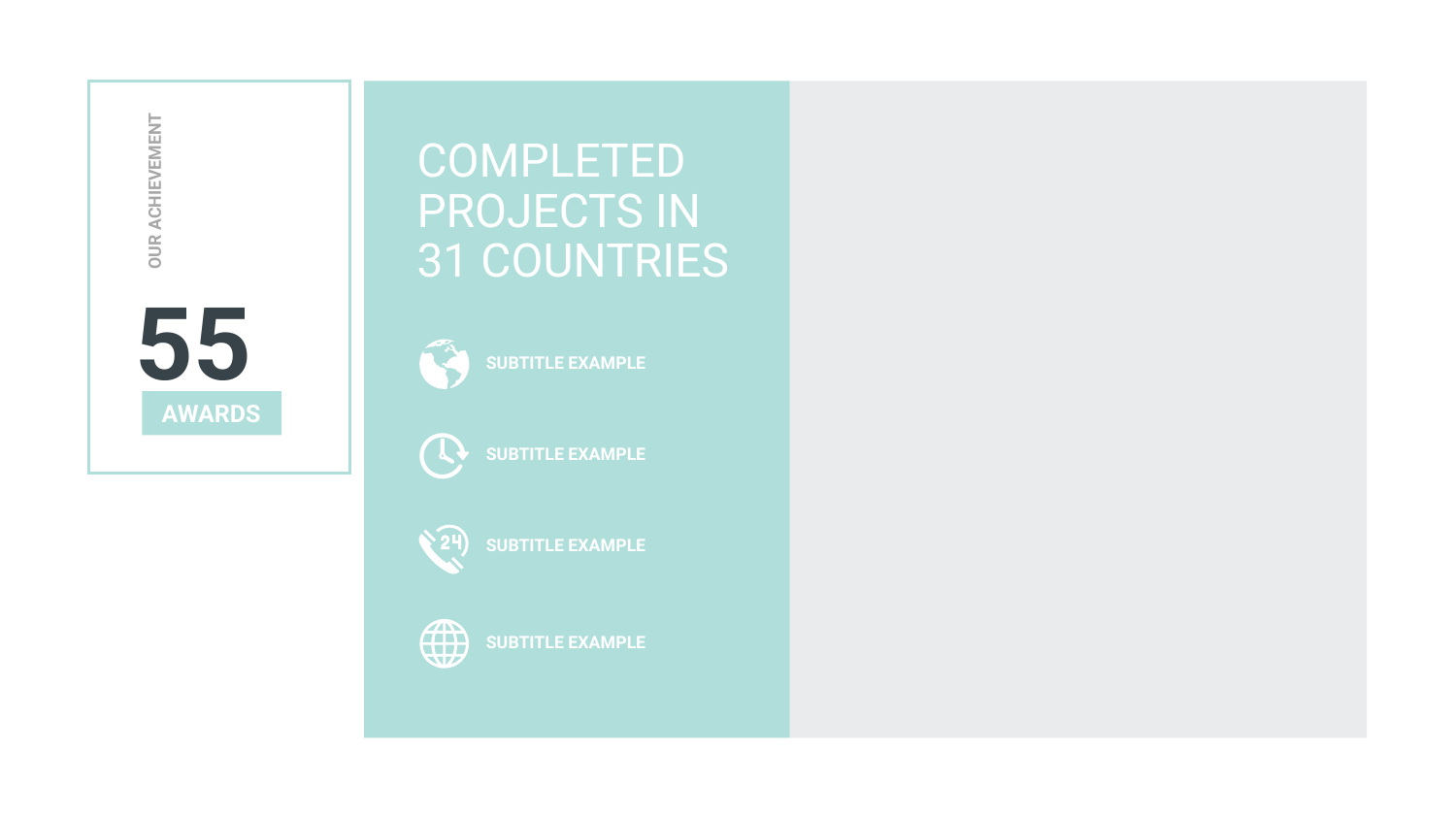

COMPLETED
PROJECTS IN
31 COUNTRIES

SUBTITLE EXAMPLE

SUBTITLE EXAMPLE

SUBTITLE EXAMPLE

SUBTITLE EXAMPLE
OUR ACHIEVEMENT
55

AWARDS